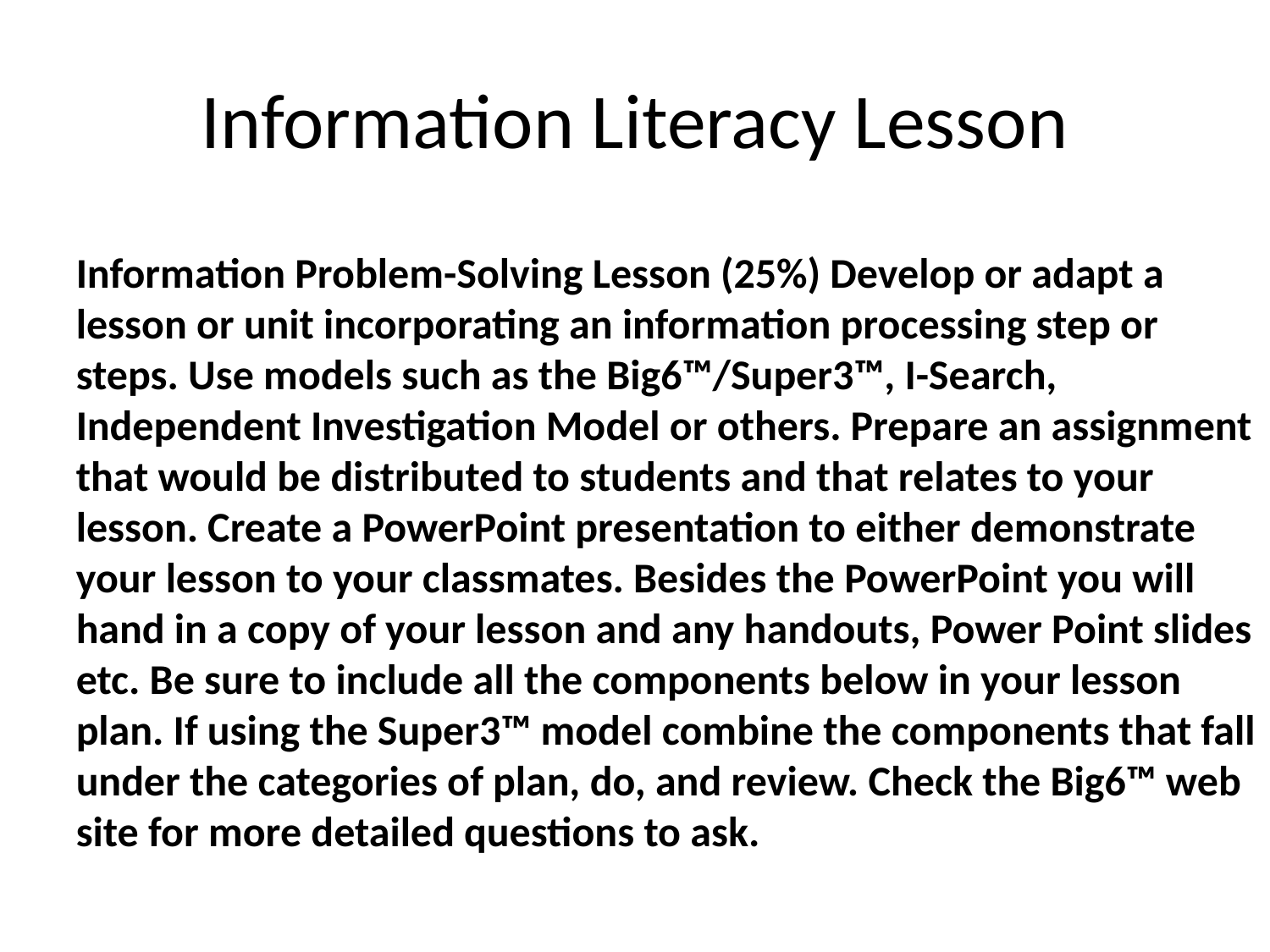

# Information Literacy Lesson
Information Problem-Solving Lesson (25%) Develop or adapt a lesson or unit incorporating an information processing step or steps. Use models such as the Big6™/Super3™, I-Search, Independent Investigation Model or others. Prepare an assignment that would be distributed to students and that relates to your lesson. Create a PowerPoint presentation to either demonstrate your lesson to your classmates. Besides the PowerPoint you will hand in a copy of your lesson and any handouts, Power Point slides etc. Be sure to include all the components below in your lesson plan. If using the Super3™ model combine the components that fall under the categories of plan, do, and review. Check the Big6™ web site for more detailed questions to ask.